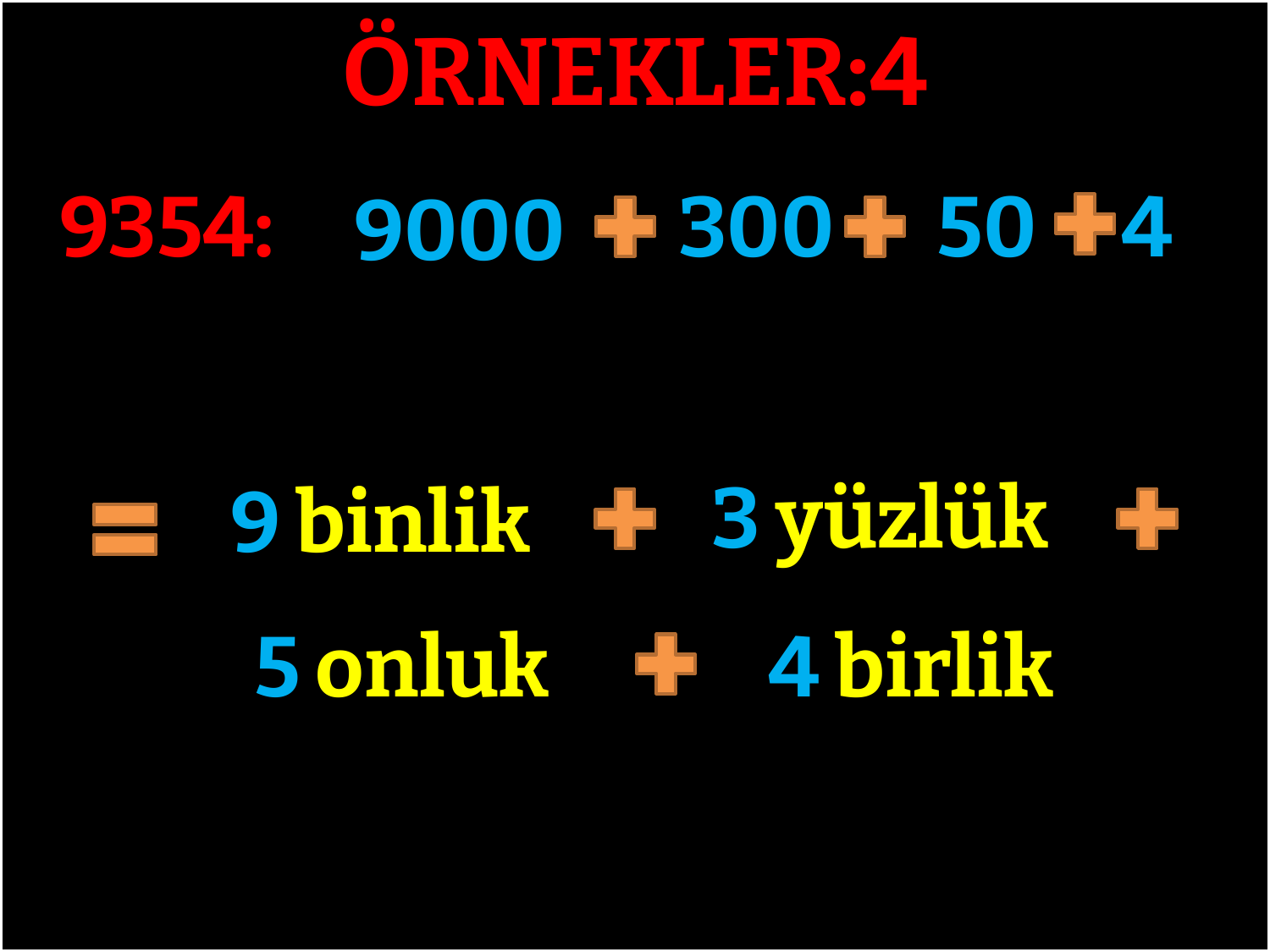

ÖRNEKLER:4
50
4
300
9354:
9000

#
 3 yüzlük
 9 binlik

 5 onluk
 4 birlik